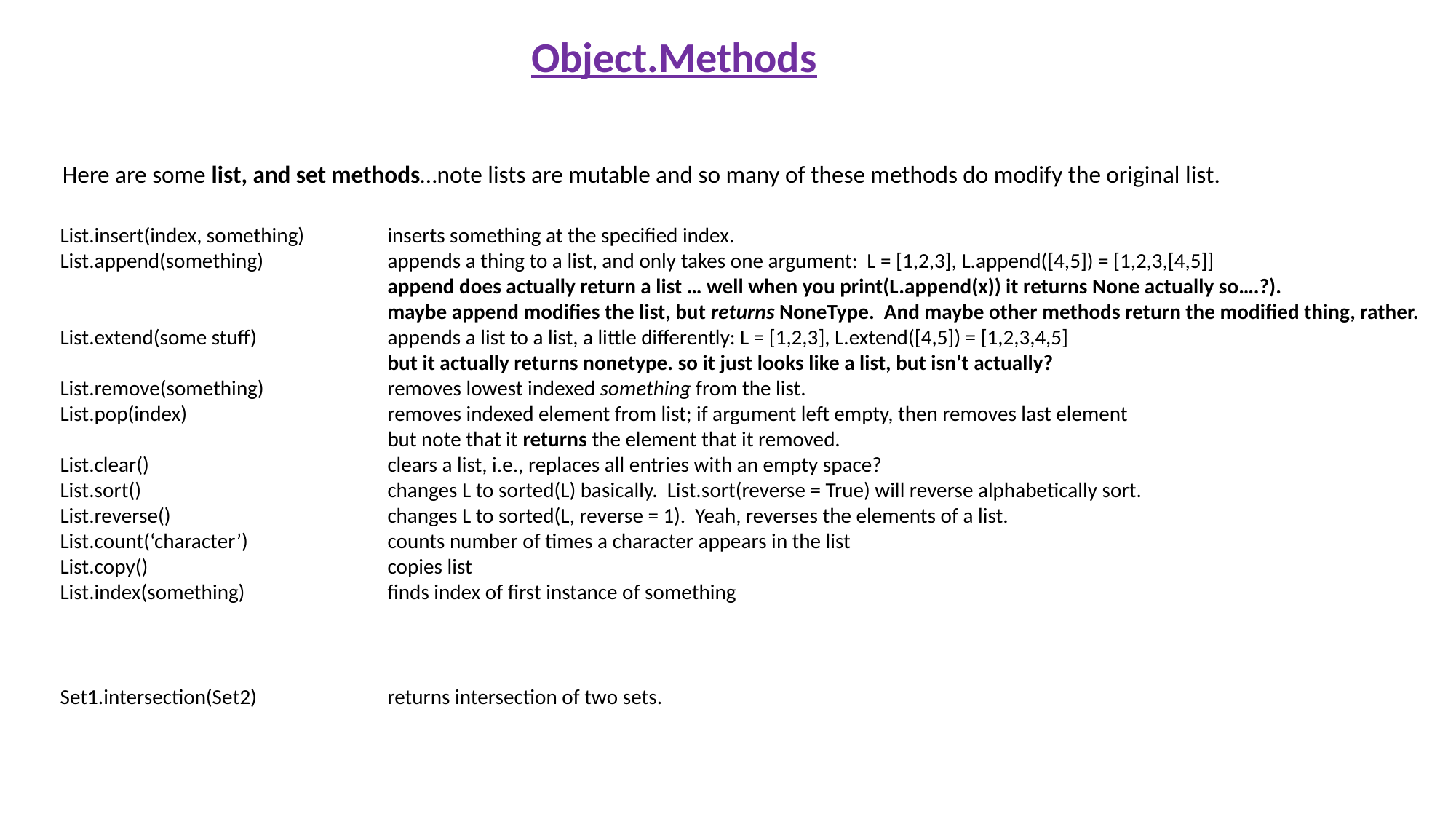

Object.Methods
Here are some list, and set methods…note lists are mutable and so many of these methods do modify the original list.
List.insert(index, something)	inserts something at the specified index.
List.append(something)		appends a thing to a list, and only takes one argument:  L = [1,2,3], L.append([4,5]) = [1,2,3,[4,5]]
			append does actually return a list … well when you print(L.append(x)) it returns None actually so….?).
			maybe append modifies the list, but returns NoneType.  And maybe other methods return the modified thing, rather.
List.extend(some stuff)		appends a list to a list, a little differently: L = [1,2,3], L.extend([4,5]) = [1,2,3,4,5]
			but it actually returns nonetype. so it just looks like a list, but isn’t actually?
List.remove(something)		removes lowest indexed something from the list.
List.pop(index)		removes indexed element from list; if argument left empty, then removes last element
			but note that it returns the element that it removed.
List.clear()			clears a list, i.e., replaces all entries with an empty space?
List.sort()			changes L to sorted(L) basically.  List.sort(reverse = True) will reverse alphabetically sort.
List.reverse()		changes L to sorted(L, reverse = 1).  Yeah, reverses the elements of a list.
List.count(‘character’)		counts number of times a character appears in the list
List.copy()			copies list
List.index(something)		finds index of first instance of something
Set1.intersection(Set2)		returns intersection of two sets.